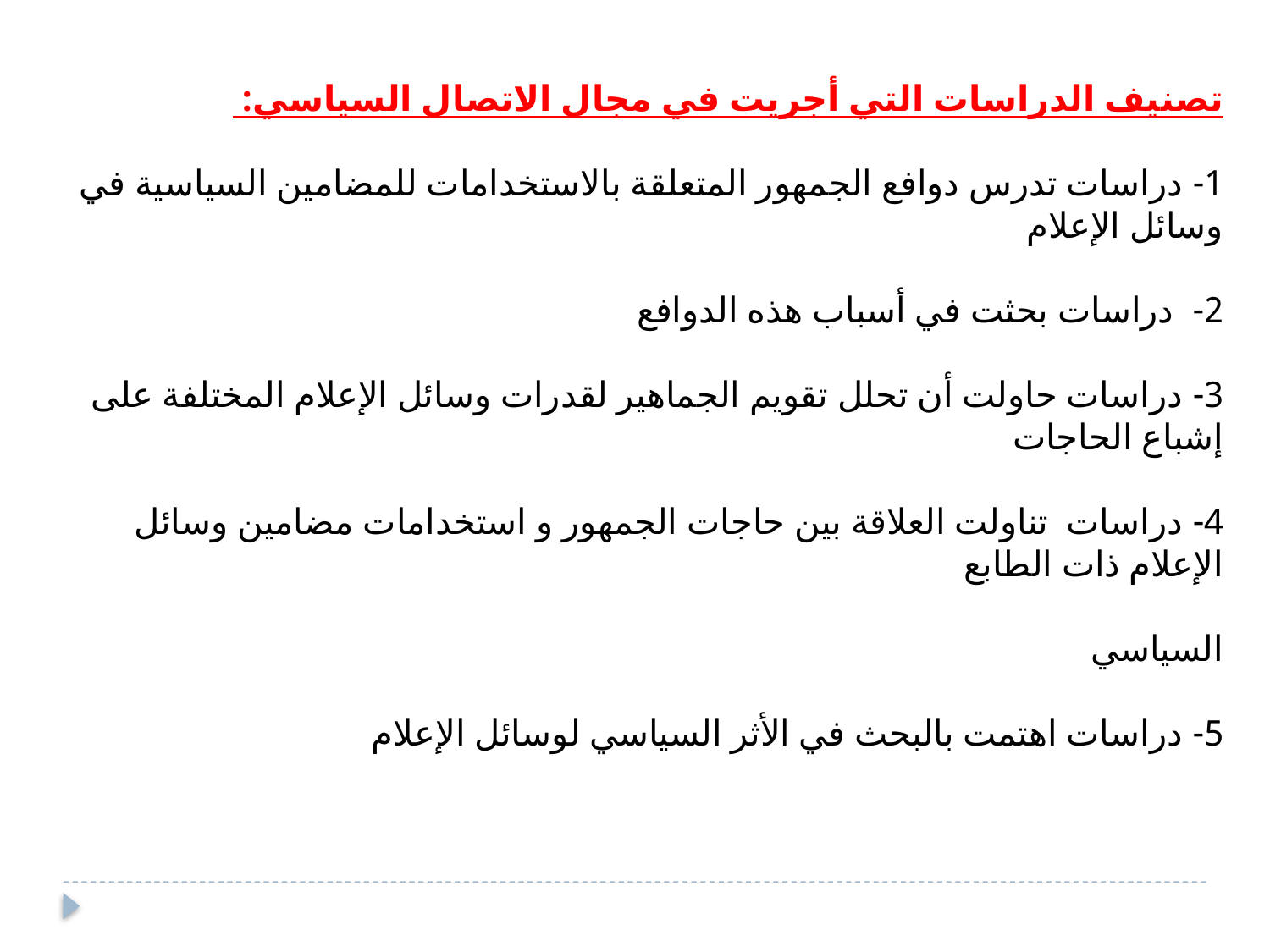

تصنيف الدراسات التي أجريت في مجال الاتصال السياسي:

1- دراسات تدرس دوافع الجمهور المتعلقة بالاستخدامات للمضامين السياسية في وسائل الإعلام

2-  دراسات بحثت في أسباب هذه الدوافع

3- دراسات حاولت أن تحلل تقويم الجماهير لقدرات وسائل الإعلام المختلفة على إشباع الحاجات

4- دراسات  تناولت العلاقة بين حاجات الجمهور و استخدامات مضامين وسائل الإعلام ذات الطابع

السياسي

5- دراسات اهتمت بالبحث في الأثر السياسي لوسائل الإعلام